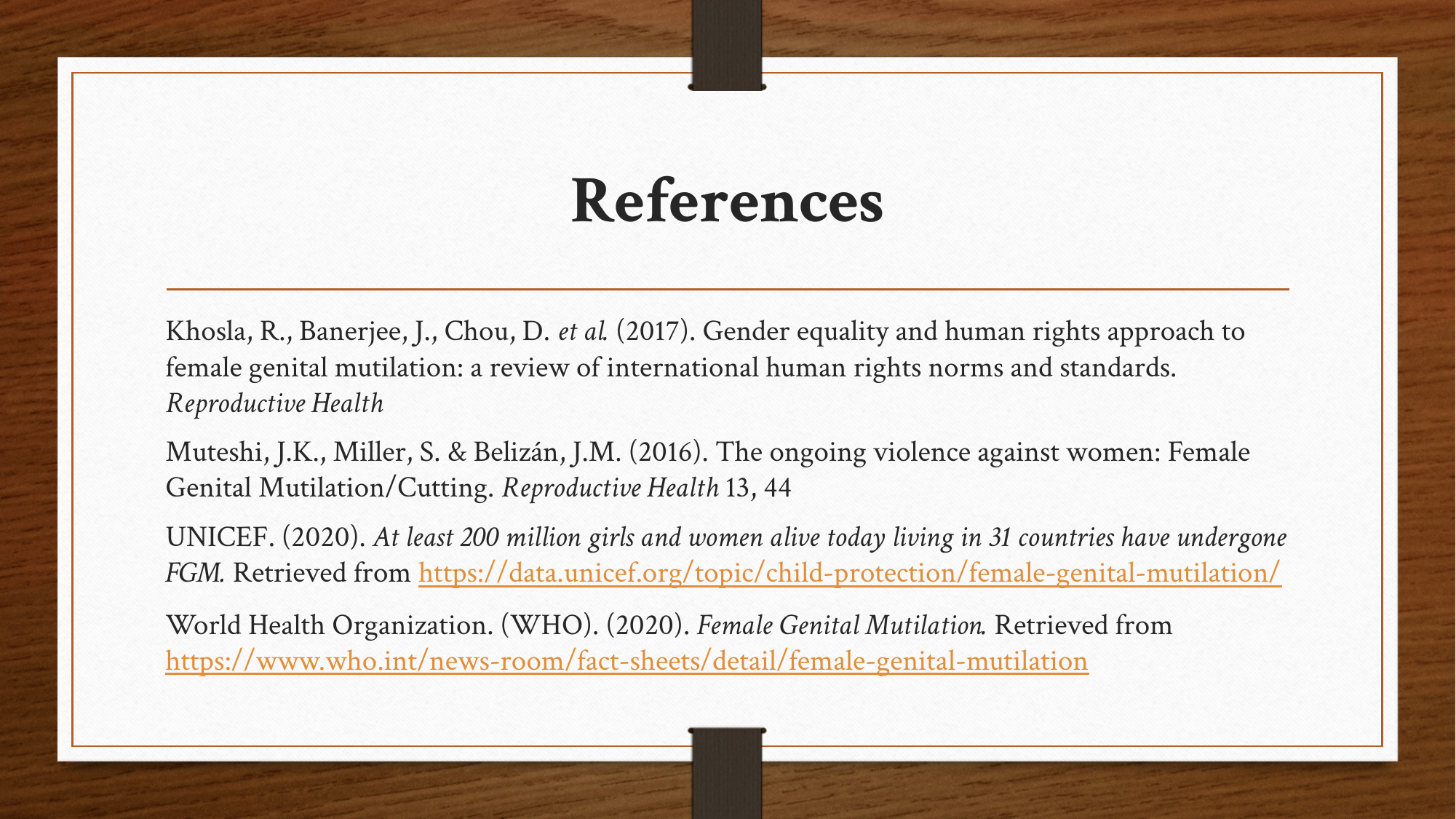

# References
Khosla, R., Banerjee, J., Chou, D. et al. (2017). Gender equality and human rights approach to female genital mutilation: a review of international human rights norms and standards. Reproductive Health
Muteshi, J.K., Miller, S. & Belizán, J.M. (2016). The ongoing violence against women: Female Genital Mutilation/Cutting. Reproductive Health 13, 44
UNICEF. (2020). At least 200 million girls and women alive today living in 31 countries have undergone FGM. Retrieved from https://data.unicef.org/topic/child-protection/female-genital-mutilation/
World Health Organization. (WHO). (2020). Female Genital Mutilation. Retrieved from https://www.who.int/news-room/fact-sheets/detail/female-genital-mutilation